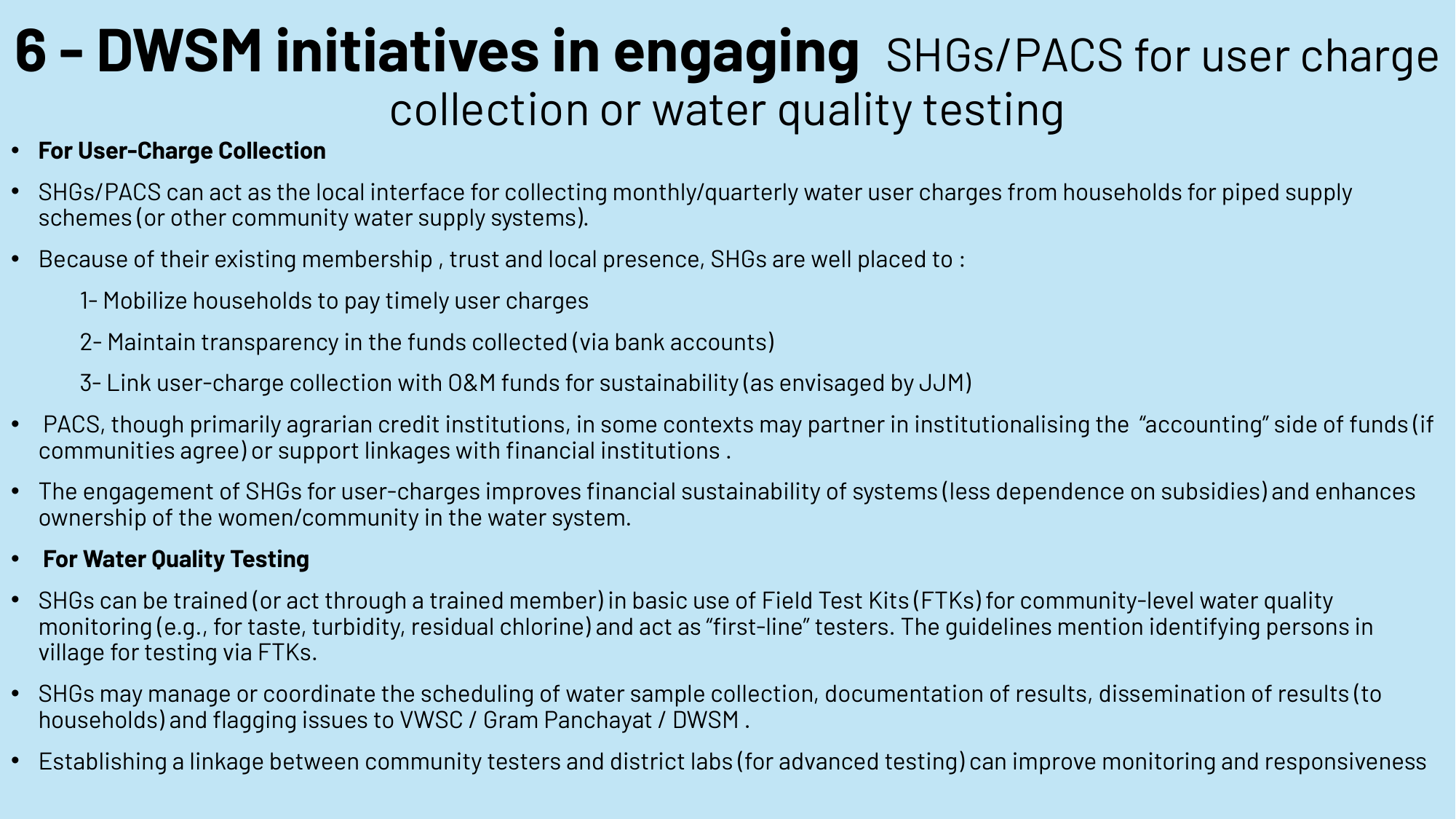

# 6 - DWSM initiatives in engaging  SHGs/PACS for user charge collection or water quality testing
For User-Charge Collection
SHGs/PACS can act as the local interface for collecting monthly/quarterly water user charges from households for piped supply schemes (or other community water supply systems).
Because of their existing membership , trust and local presence, SHGs are well placed to :
              1- Mobilize households to pay timely user charges
              2- Maintain transparency in the funds collected (via bank accounts)
              3- Link user-charge collection with O&M funds for sustainability (as envisaged by JJM)
 PACS, though primarily agrarian credit institutions, in some contexts may partner in institutionalising the  “accounting” side of funds (if communities agree) or support linkages with financial institutions .
The engagement of SHGs for user-charges improves financial sustainability of systems (less dependence on subsidies) and enhances ownership of the women/community in the water system.
 For Water Quality Testing
SHGs can be trained (or act through a trained member) in basic use of Field Test Kits (FTKs) for community‐level water quality monitoring (e.g., for taste, turbidity, residual chlorine) and act as “first-line” testers. The guidelines mention identifying persons in village for testing via FTKs.
SHGs may manage or coordinate the scheduling of water sample collection, documentation of results, dissemination of results (to households) and flagging issues to VWSC / Gram Panchayat / DWSM .
Establishing a linkage between community testers and district labs (for advanced testing) can improve monitoring and responsiveness